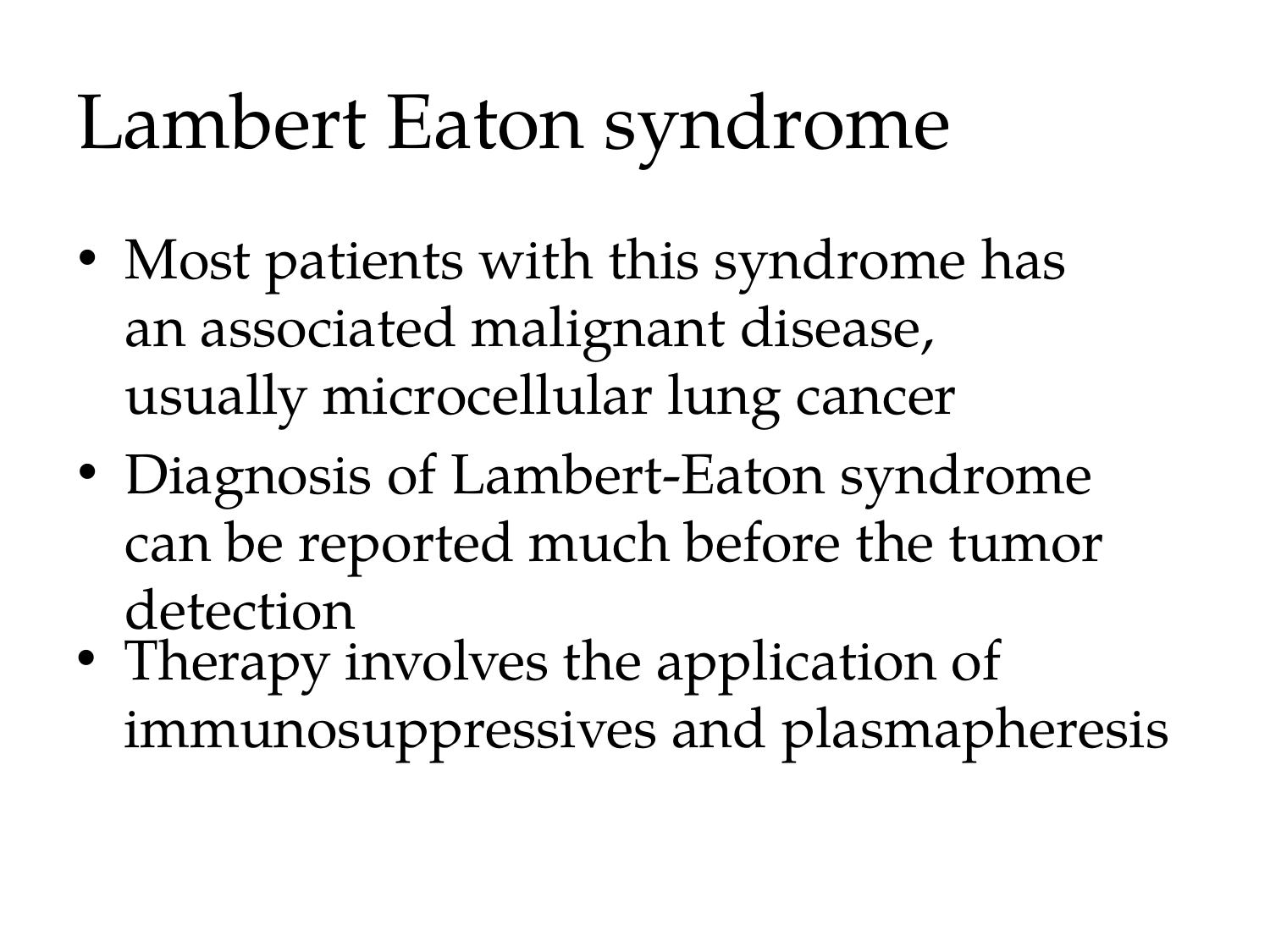

# Lambert Eaton syndrome
Most patients with this syndrome has an associated malignant disease, usually microcellular lung cancer
Diagnosis of Lambert-Eaton syndrome can be reported much before the tumor detection

Therapy involves the application of immunosuppressives and plasmapheresis